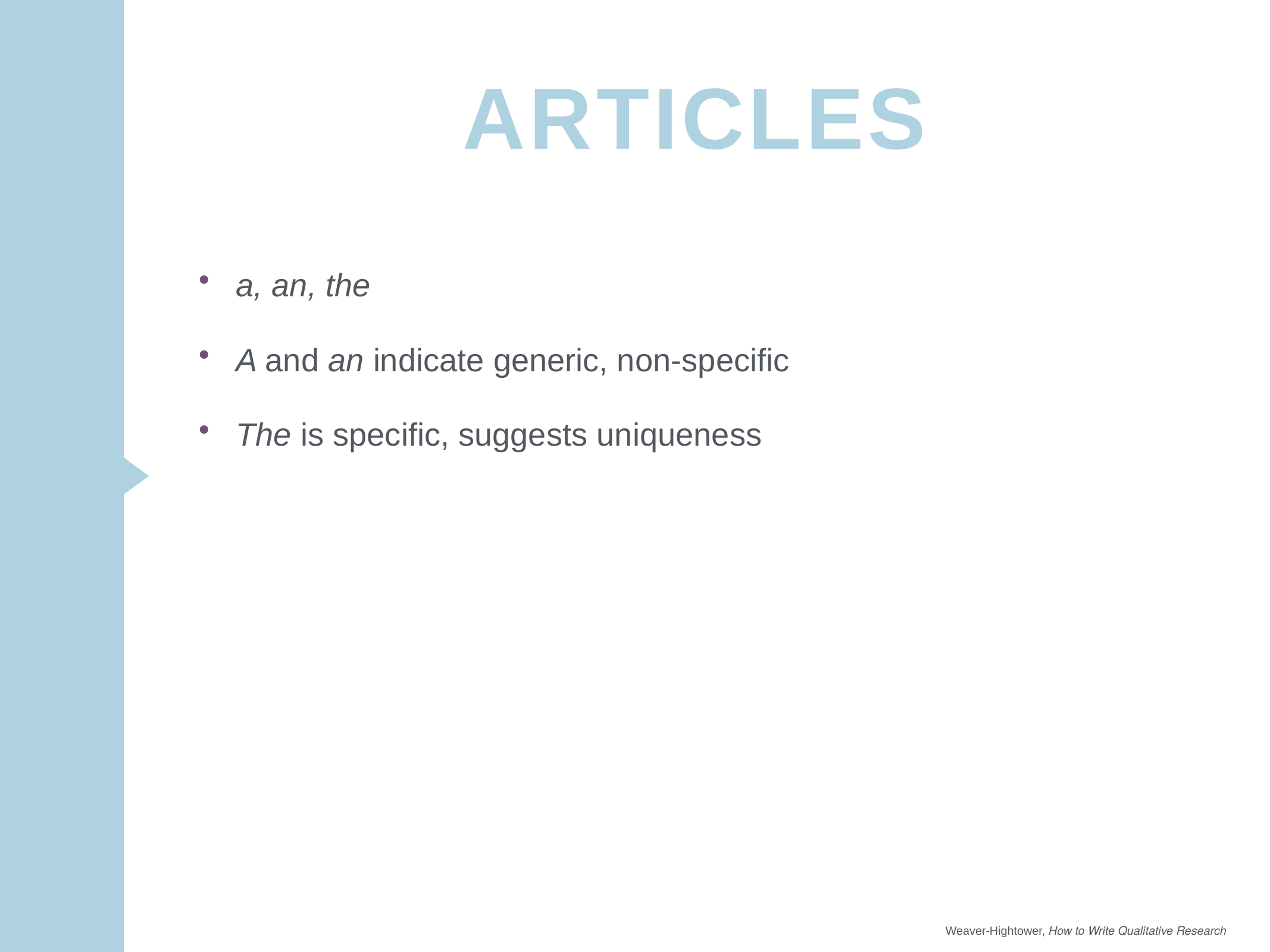

# Articles
a, an, the
A and an indicate generic, non-specific
The is specific, suggests uniqueness